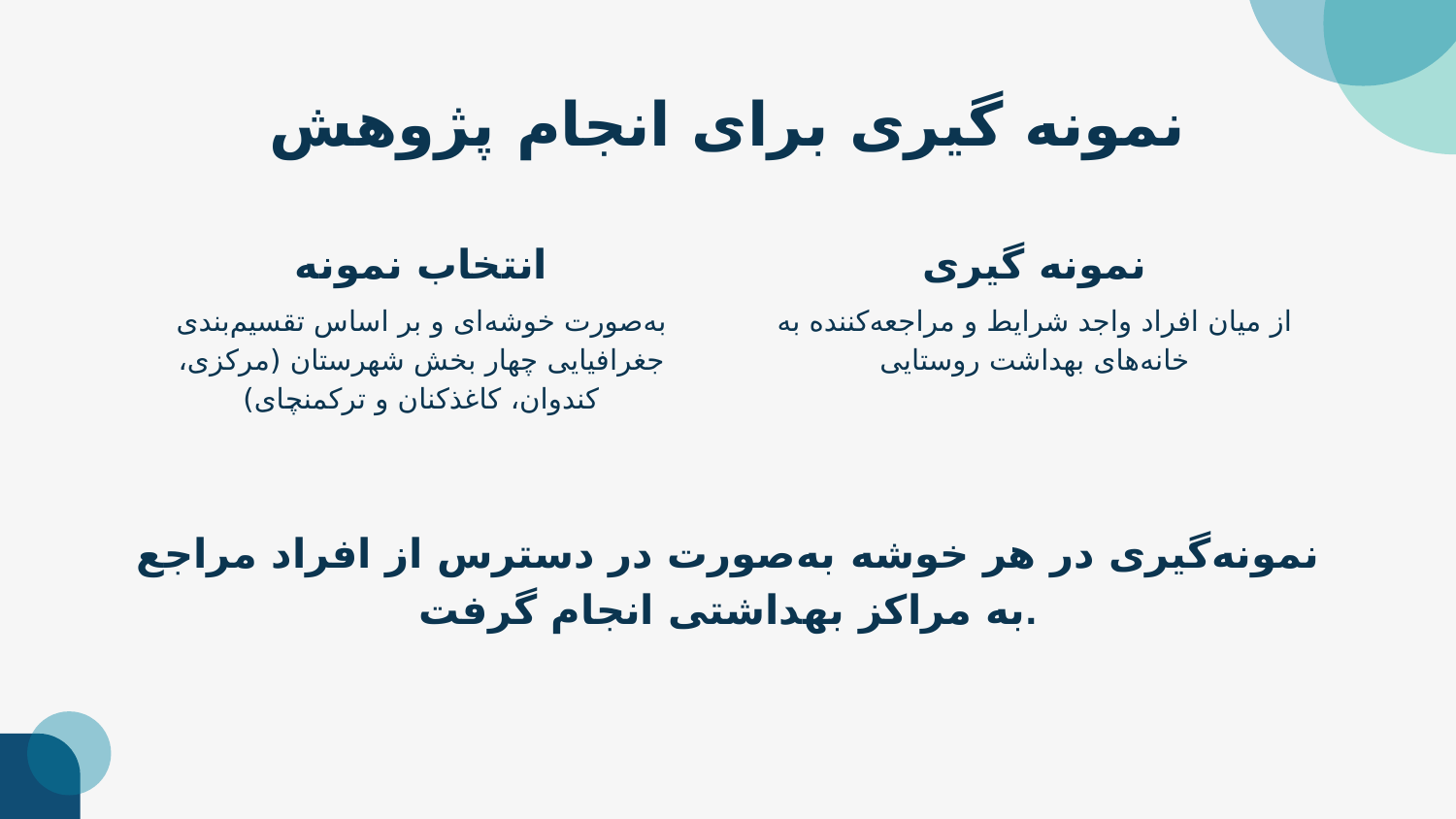

# نمونه گیری برای انجام پژوهش
انتخاب نمونه
نمونه گیری
از میان افراد واجد شرایط و مراجعه‌کننده به خانه‌های بهداشت روستایی
به‌صورت خوشه‌ای و بر اساس تقسیم‌بندی جغرافیایی چهار بخش شهرستان (مرکزی، کندوان، کاغذکنان و ترکمنچای)
نمونه‌گیری در هر خوشه به‌صورت در دسترس از افراد مراجع به مراکز بهداشتی انجام گرفت.